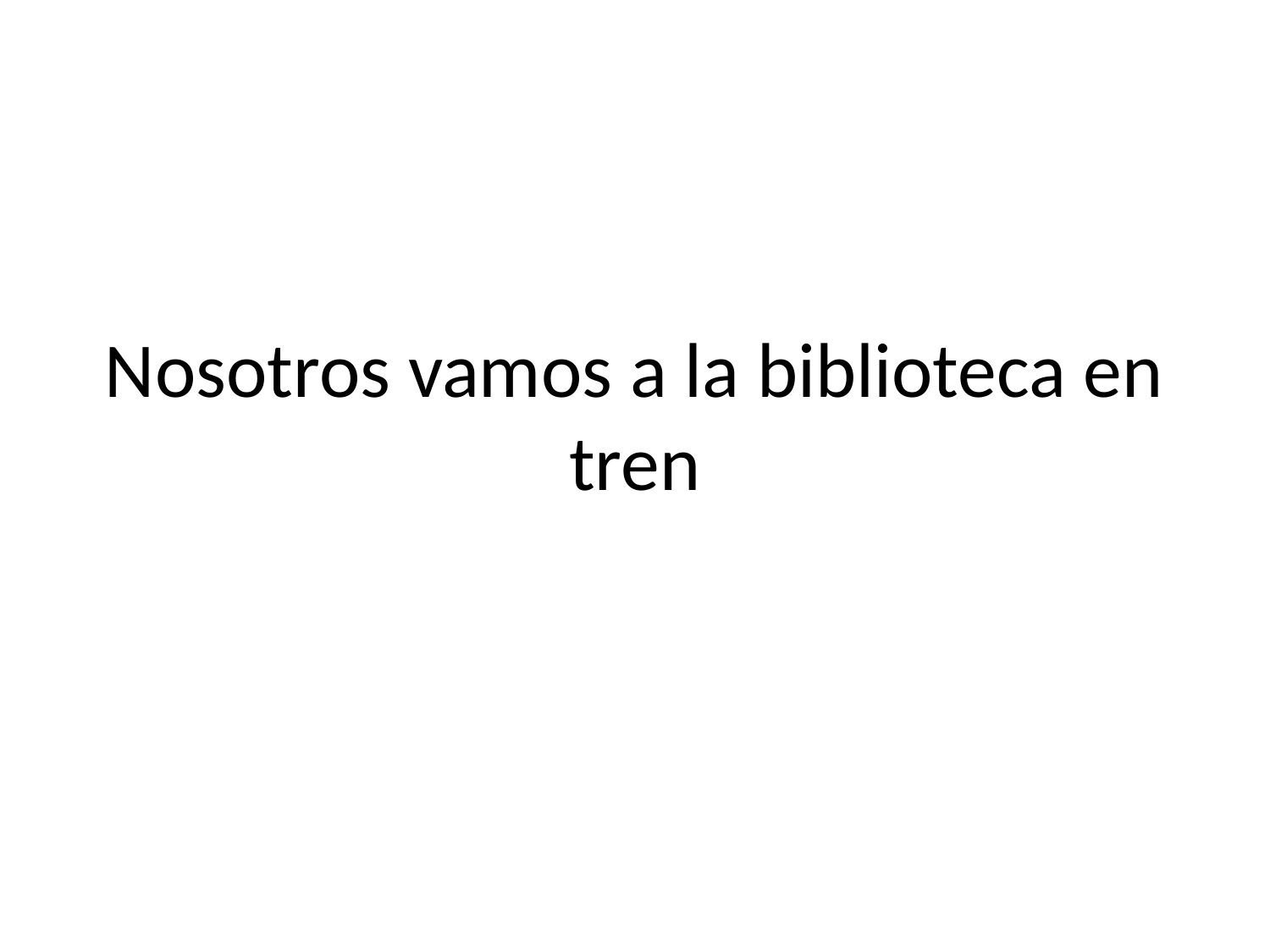

# Nosotros vamos a la biblioteca en tren